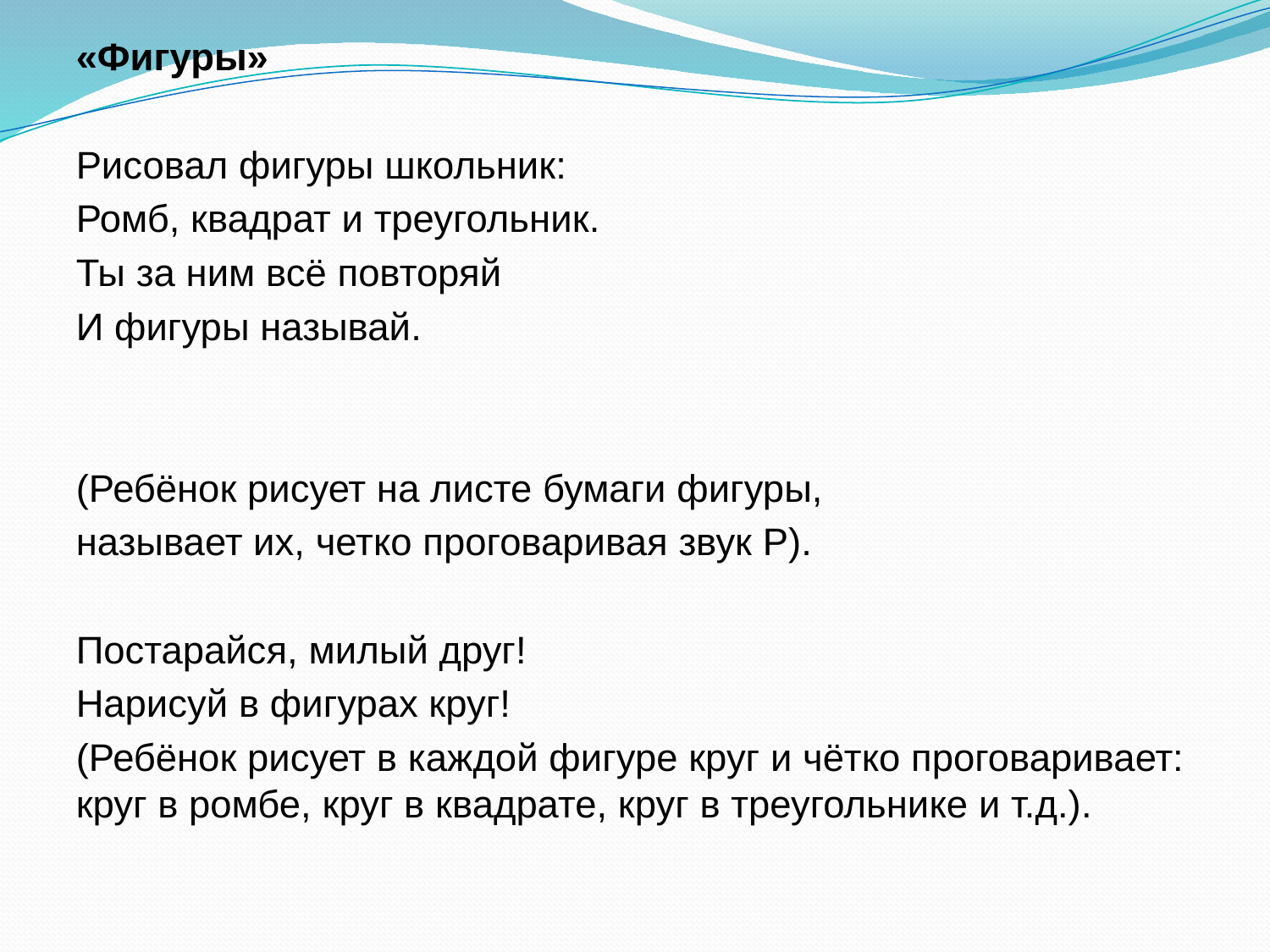

«Фигуры»

Рисовал фигуры школьник:
Ромб, квадрат и треугольник.
Ты за ним всё повторяй
И фигуры называй.

(Ребёнок рисует на листе бумаги фигуры,
называет их, четко проговаривая звук Р).

Постарайся, милый друг!
Нарисуй в фигурах круг!
(Ребёнок рисует в каждой фигуре круг и чётко проговаривает: круг в ромбе, круг в квадрате, круг в треугольнике и т.д.).

#